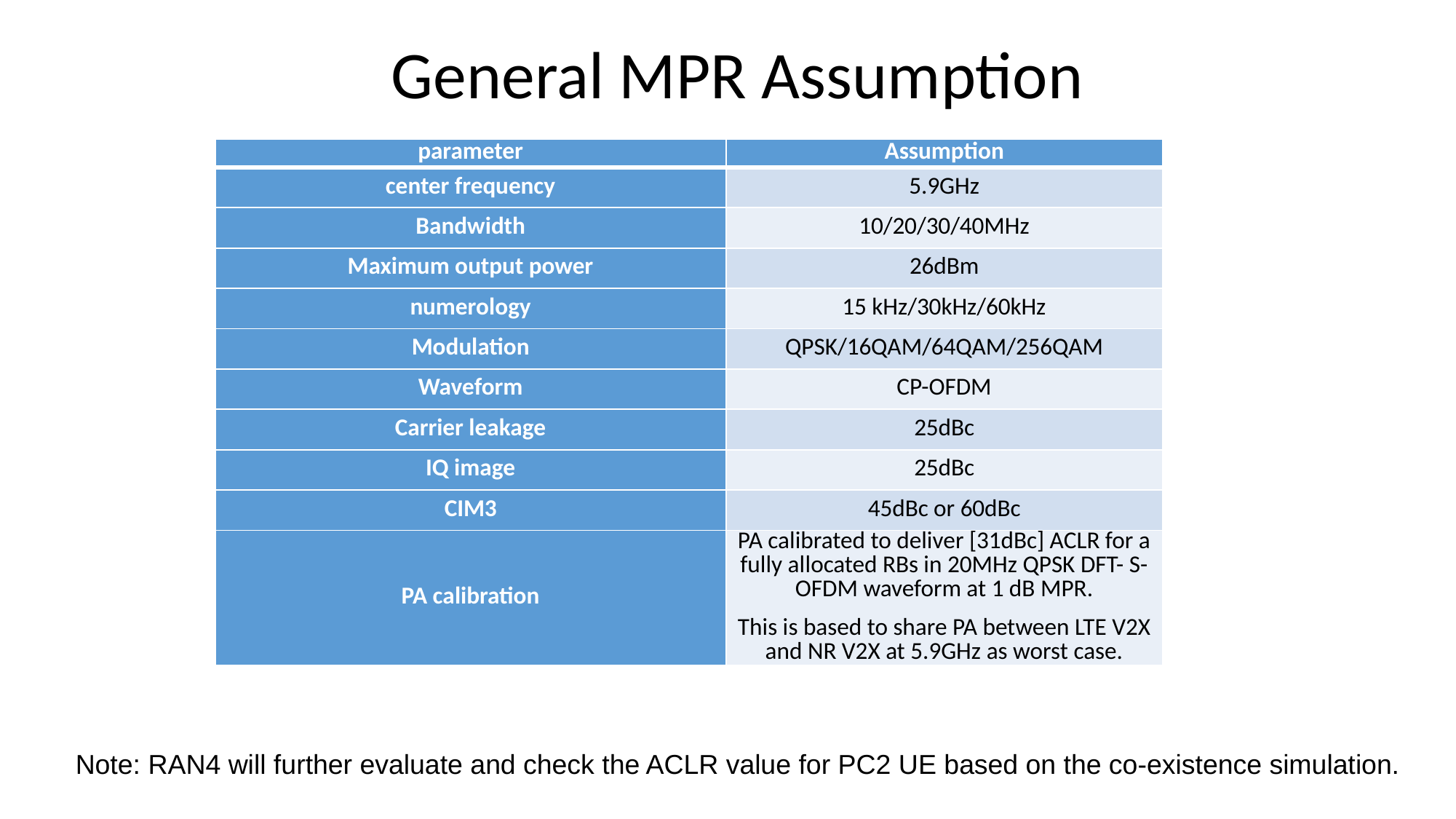

# General MPR Assumption
| parameter | Assumption |
| --- | --- |
| center frequency | 5.9GHz |
| Bandwidth | 10/20/30/40MHz |
| Maximum output power | 26dBm |
| numerology | 15 kHz/30kHz/60kHz |
| Modulation | QPSK/16QAM/64QAM/256QAM |
| Waveform | CP-OFDM |
| Carrier leakage | 25dBc |
| IQ image | 25dBc |
| CIM3 | 45dBc or 60dBc |
| PA calibration | PA calibrated to deliver [31dBc] ACLR for a fully allocated RBs in 20MHz QPSK DFT- S-OFDM waveform at 1 dB MPR. This is based to share PA between LTE V2X and NR V2X at 5.9GHz as worst case. |
Note: RAN4 will further evaluate and check the ACLR value for PC2 UE based on the co-existence simulation.